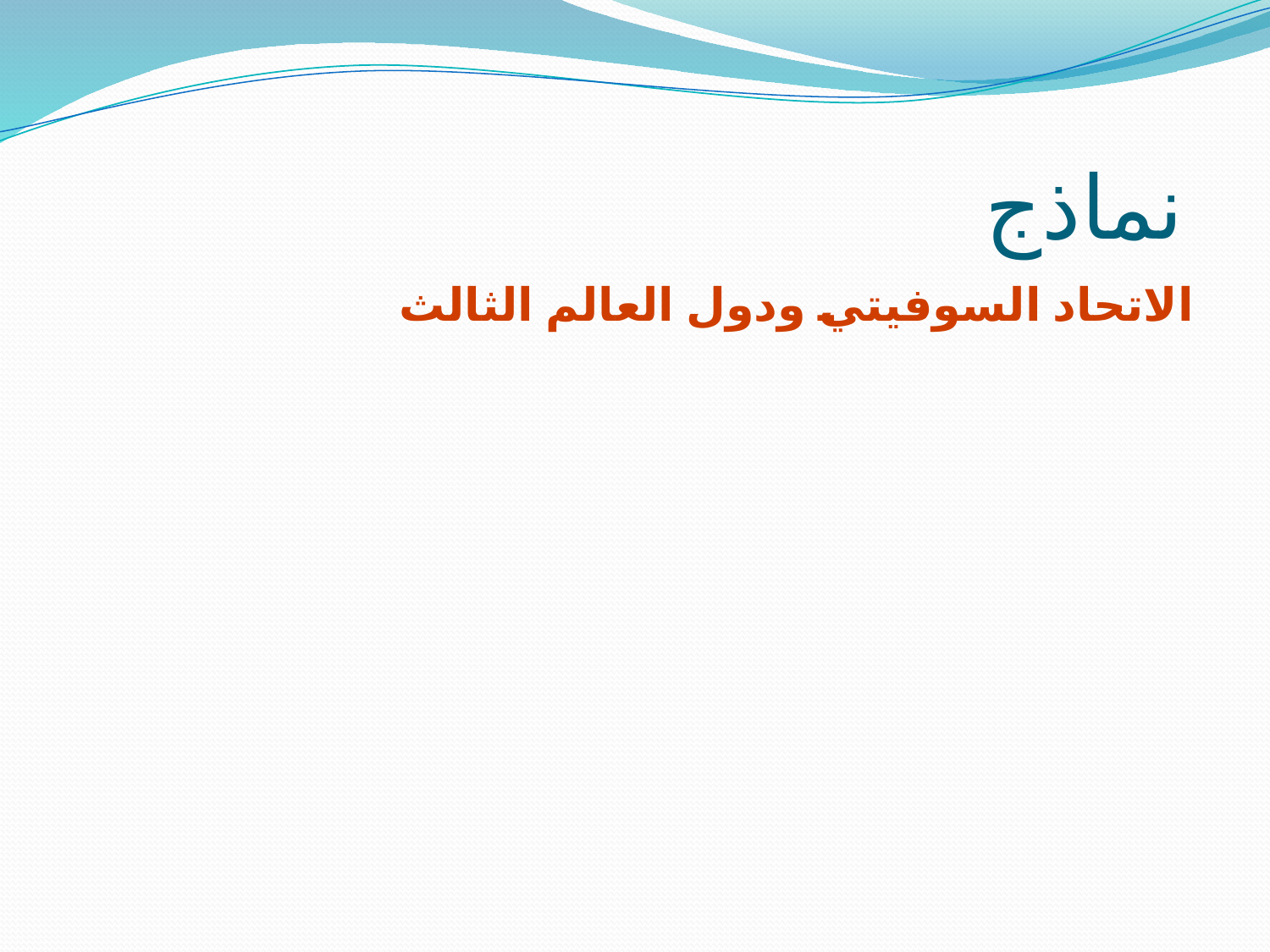

# نماذج
الاتحاد السوفيتي ودول العالم الثالث